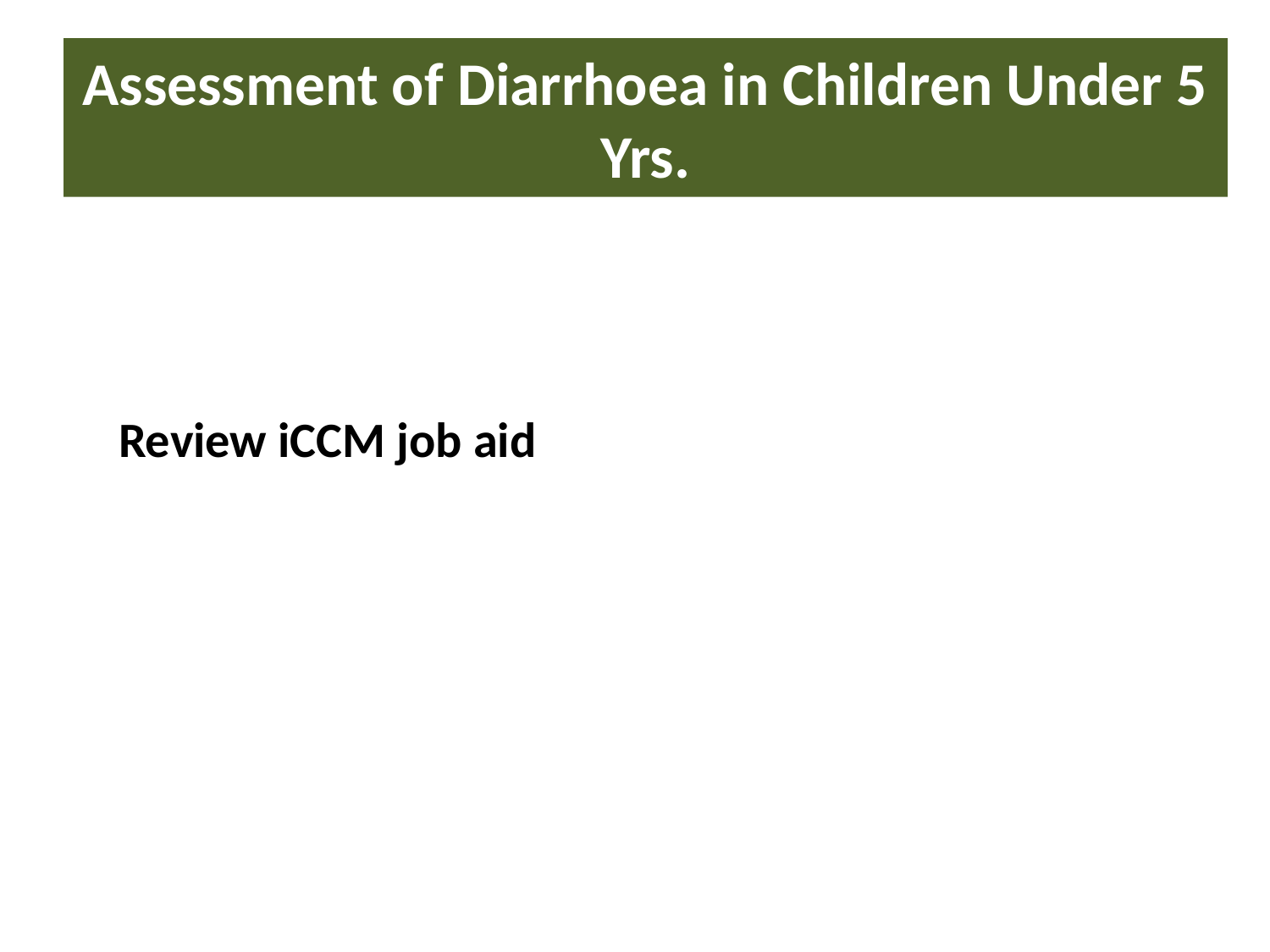

# Assessment of Diarrhoea in Children Under 5 Yrs.
Review iCCM job aid